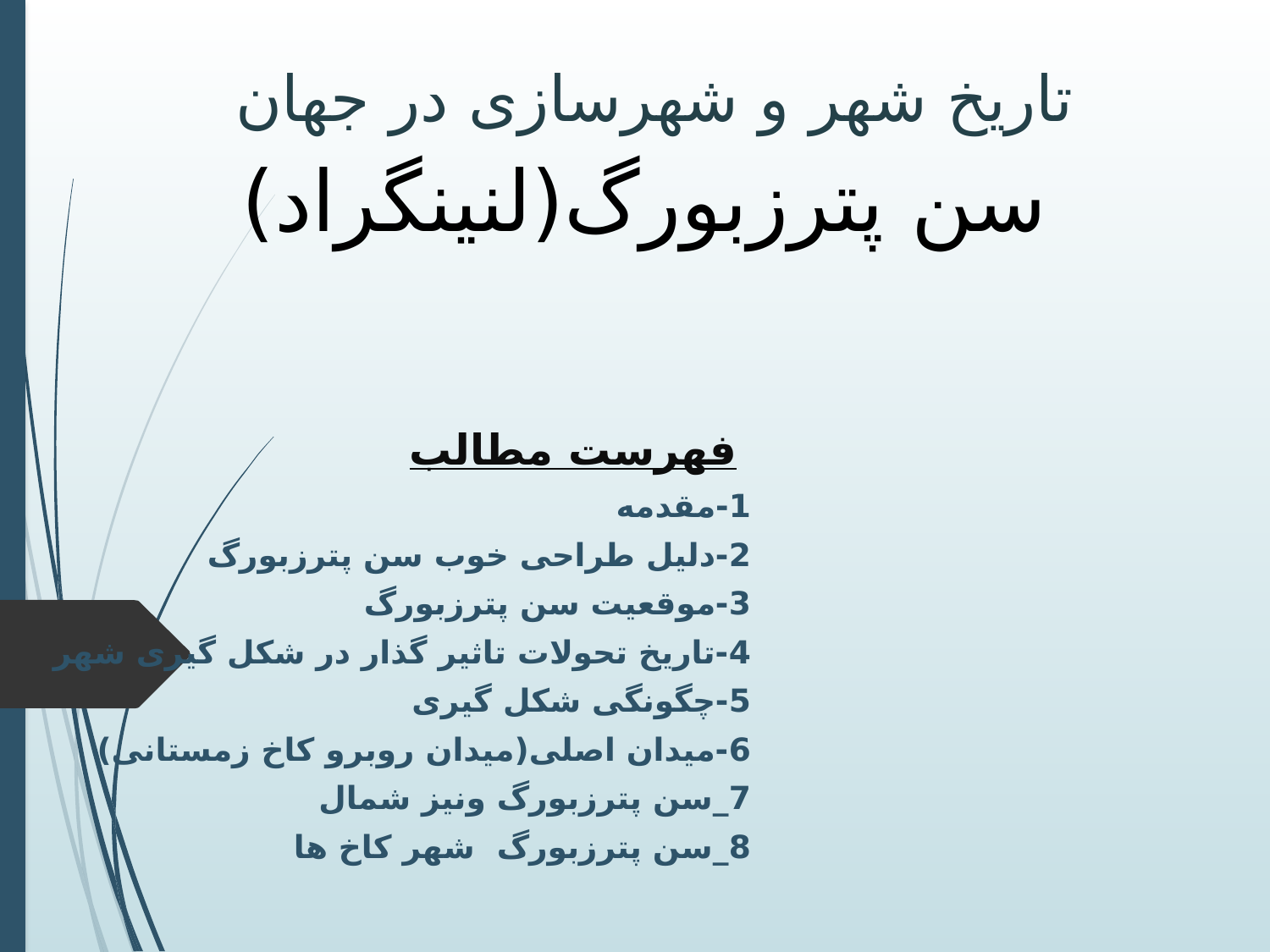

# تاریخ شهر و شهرسازی در جهان
سن پترزبورگ(لنینگراد)

فهرست مطالب
1-مقدمه
2-دلیل طراحی خوب سن پترزبورگ
3-موقعیت سن پترزبورگ
4-تاریخ تحولات تاثیر گذار در شکل گیری شهر
5-چگونگی شکل گیری
6-میدان اصلی(میدان روبرو کاخ زمستانی)
7_سن پترزبورگ ونیز شمال
8_سن پترزبورگ  شهر کاخ ها